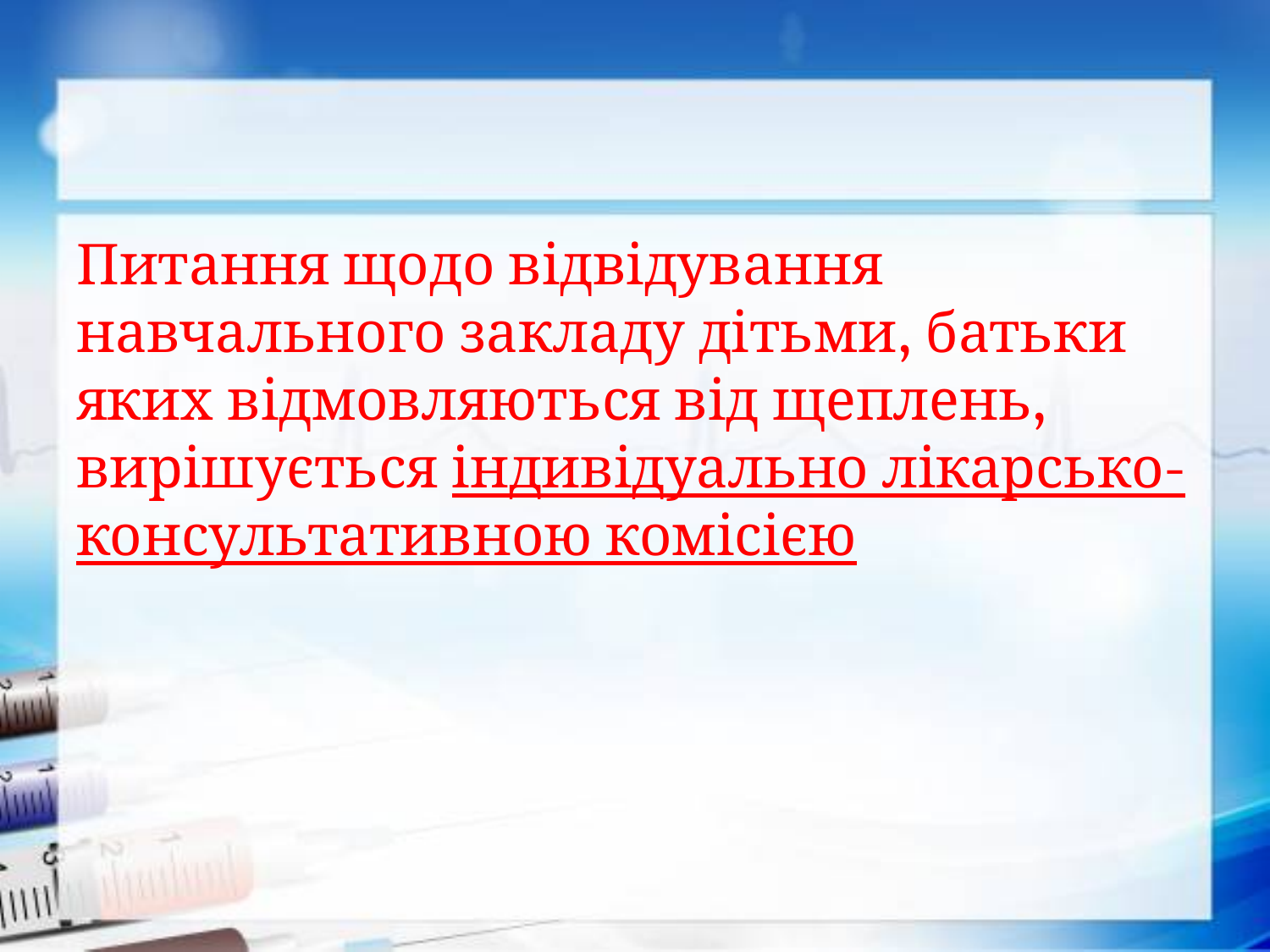

Питання щодо відвідування навчального закладу дітьми, батьки яких відмовляються від щеплень, вирішується індивідуально лікарсько-консультативною комісією